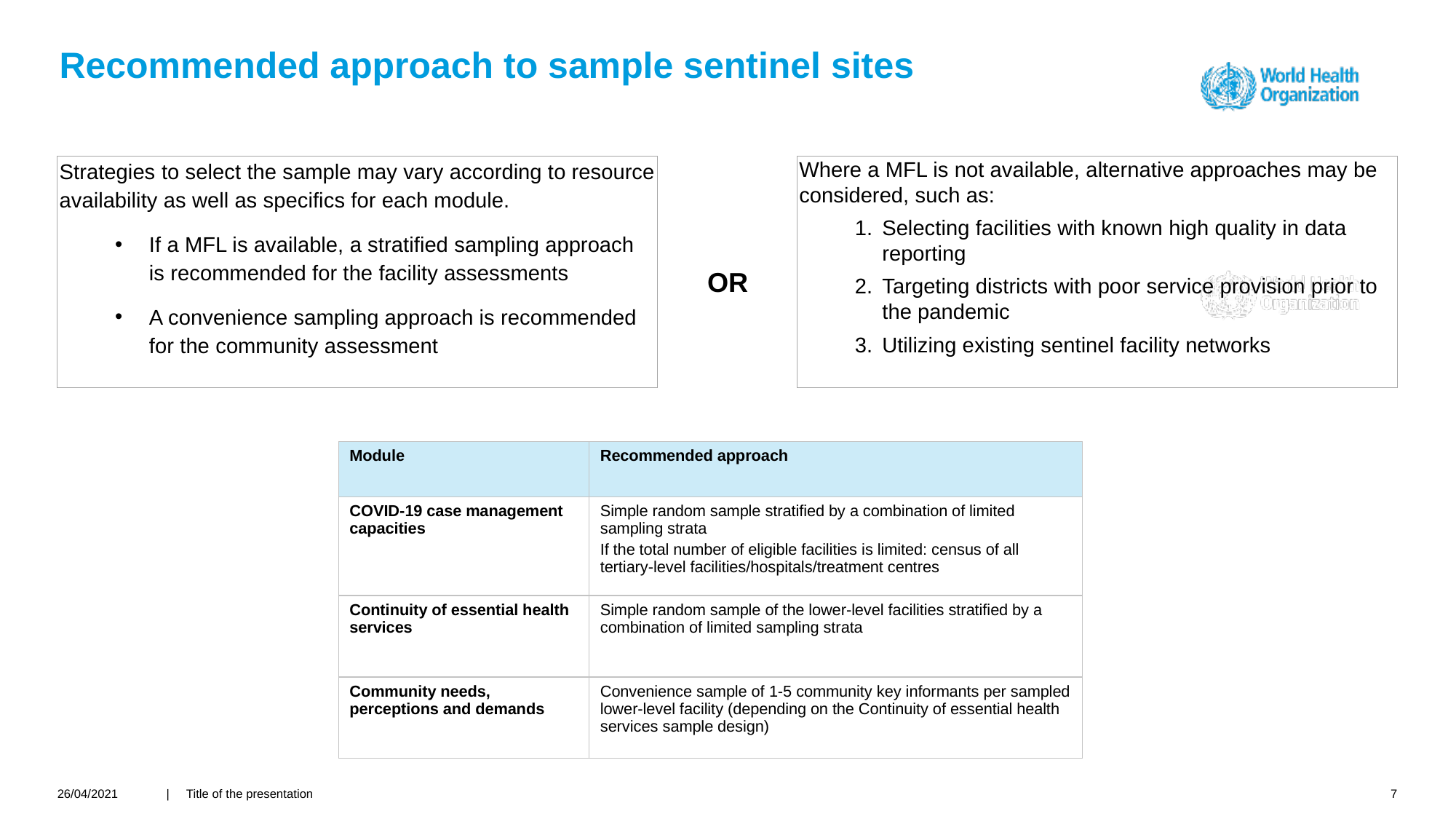

# Recommended approach to sample sentinel sites
Strategies to select the sample may vary according to resource availability as well as specifics for each module.
If a MFL is available, a stratified sampling approach is recommended for the facility assessments
A convenience sampling approach is recommended for the community assessment
Where a MFL is not available, alternative approaches may be considered, such as:
Selecting facilities with known high quality in data reporting
Targeting districts with poor service provision prior to the pandemic
Utilizing existing sentinel facility networks

OR
| Module | Recommended approach |
| --- | --- |
| COVID-19 case management capacities | Simple random sample stratified by a combination of limited sampling strata If the total number of eligible facilities is limited: census of all tertiary-level facilities/hospitals/treatment centres |
| Continuity of essential health services | Simple random sample of the lower-level facilities stratified by a combination of limited sampling strata |
| Community needs, perceptions and demands | Convenience sample of 1-5 community key informants per sampled lower-level facility (depending on the Continuity of essential health services sample design) |

26/04/2021
|     Title of the presentation
7